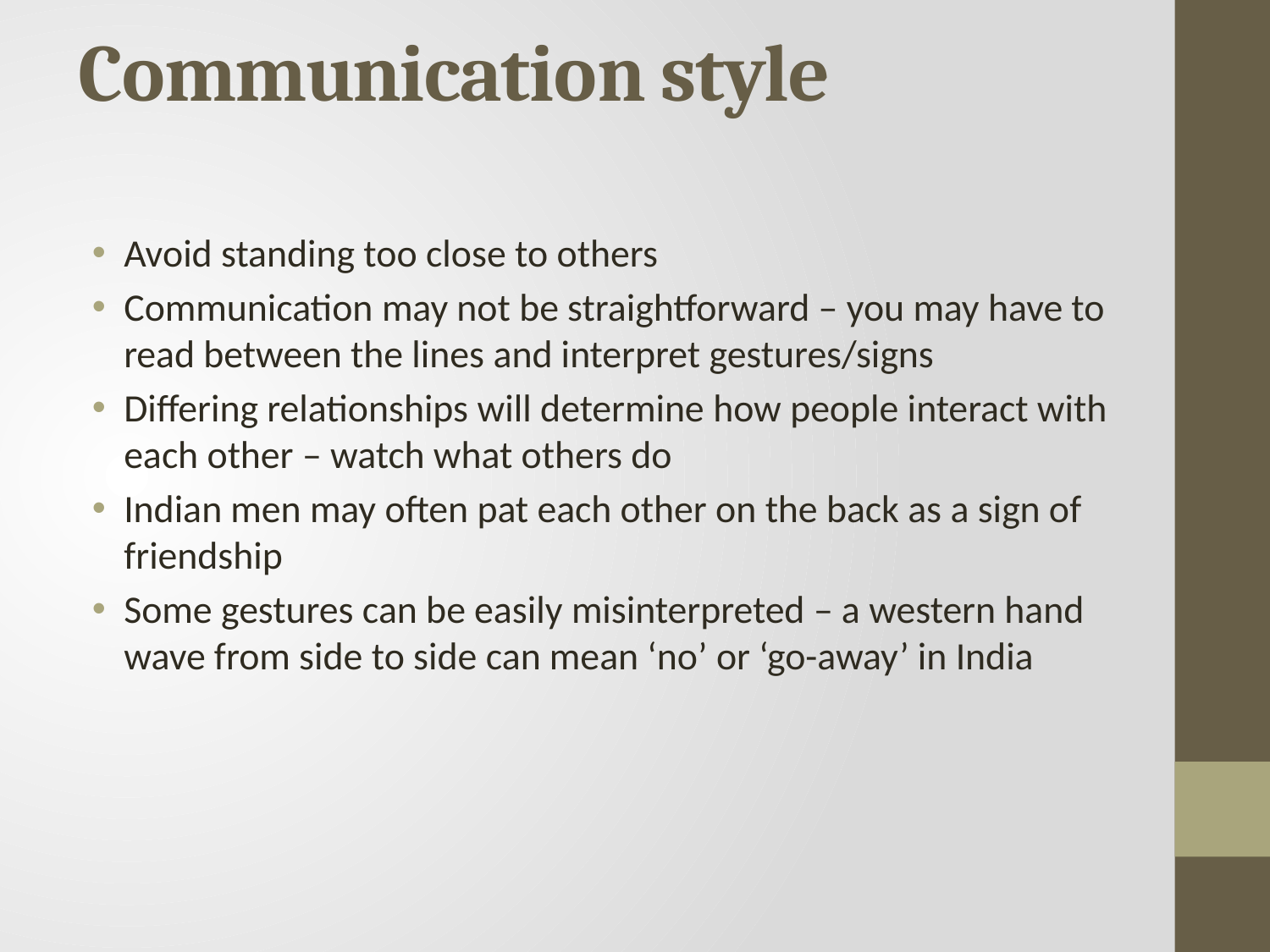

# Communication style
Avoid standing too close to others
Communication may not be straightforward – you may have to read between the lines and interpret gestures/signs
Differing relationships will determine how people interact with each other – watch what others do
Indian men may often pat each other on the back as a sign of friendship
Some gestures can be easily misinterpreted – a western hand wave from side to side can mean ‘no’ or ‘go-away’ in India